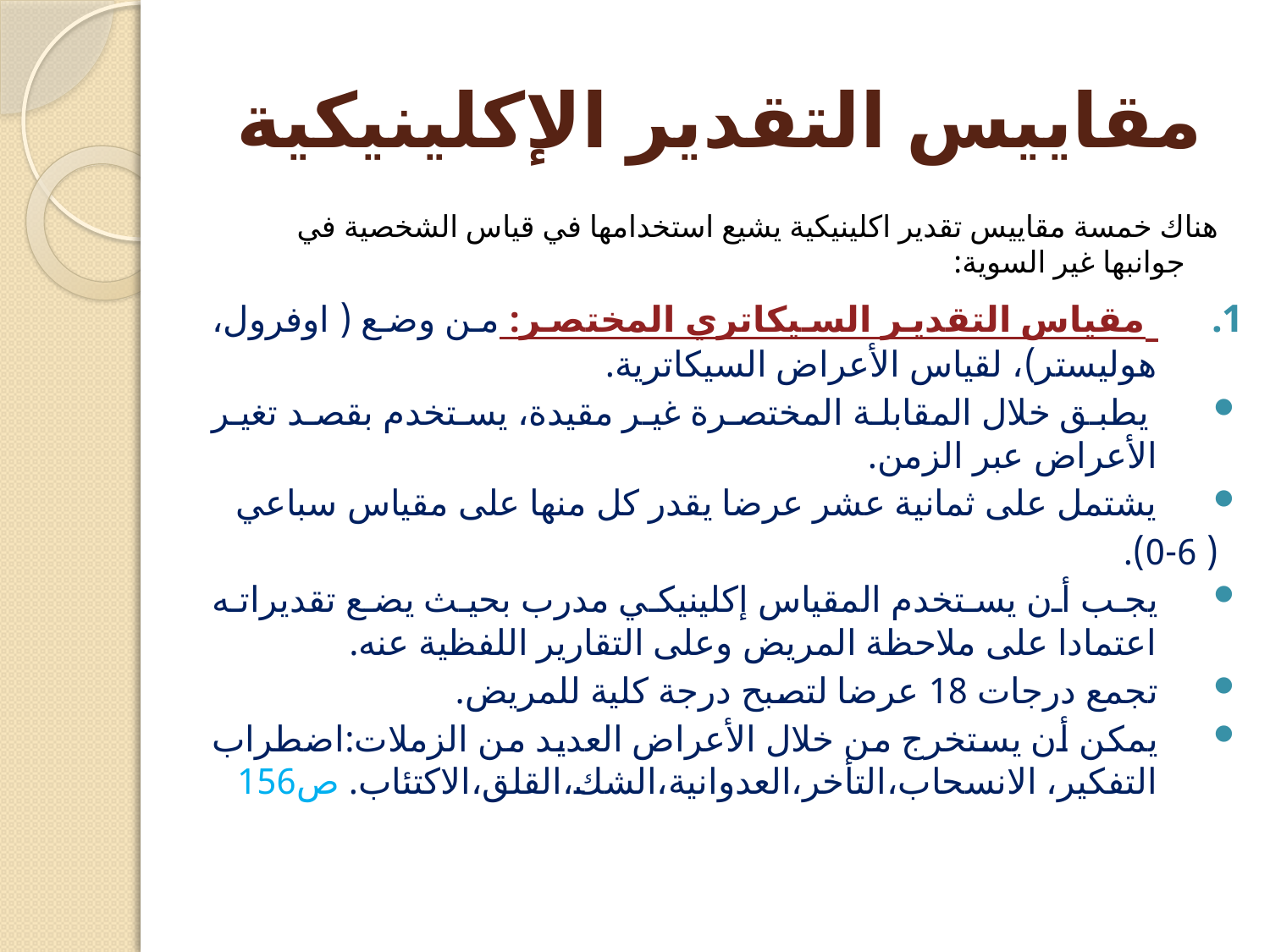

# مقاييس التقدير الإكلينيكية
هناك خمسة مقاييس تقدير اكلينيكية يشيع استخدامها في قياس الشخصية في جوانبها غير السوية:
 مقياس التقدير السيكاتري المختصر: من وضع ( اوفرول، هوليستر)، لقياس الأعراض السيكاترية.
 يطبق خلال المقابلة المختصرة غير مقيدة، يستخدم بقصد تغير الأعراض عبر الزمن.
يشتمل على ثمانية عشر عرضا يقدر كل منها على مقياس سباعي
( 0-6).
يجب أن يستخدم المقياس إكلينيكي مدرب بحيث يضع تقديراته اعتمادا على ملاحظة المريض وعلى التقارير اللفظية عنه.
تجمع درجات 18 عرضا لتصبح درجة كلية للمريض.
يمكن أن يستخرج من خلال الأعراض العديد من الزملات:اضطراب التفكير، الانسحاب،التأخر،العدوانية،الشك،القلق،الاكتئاب. ص156